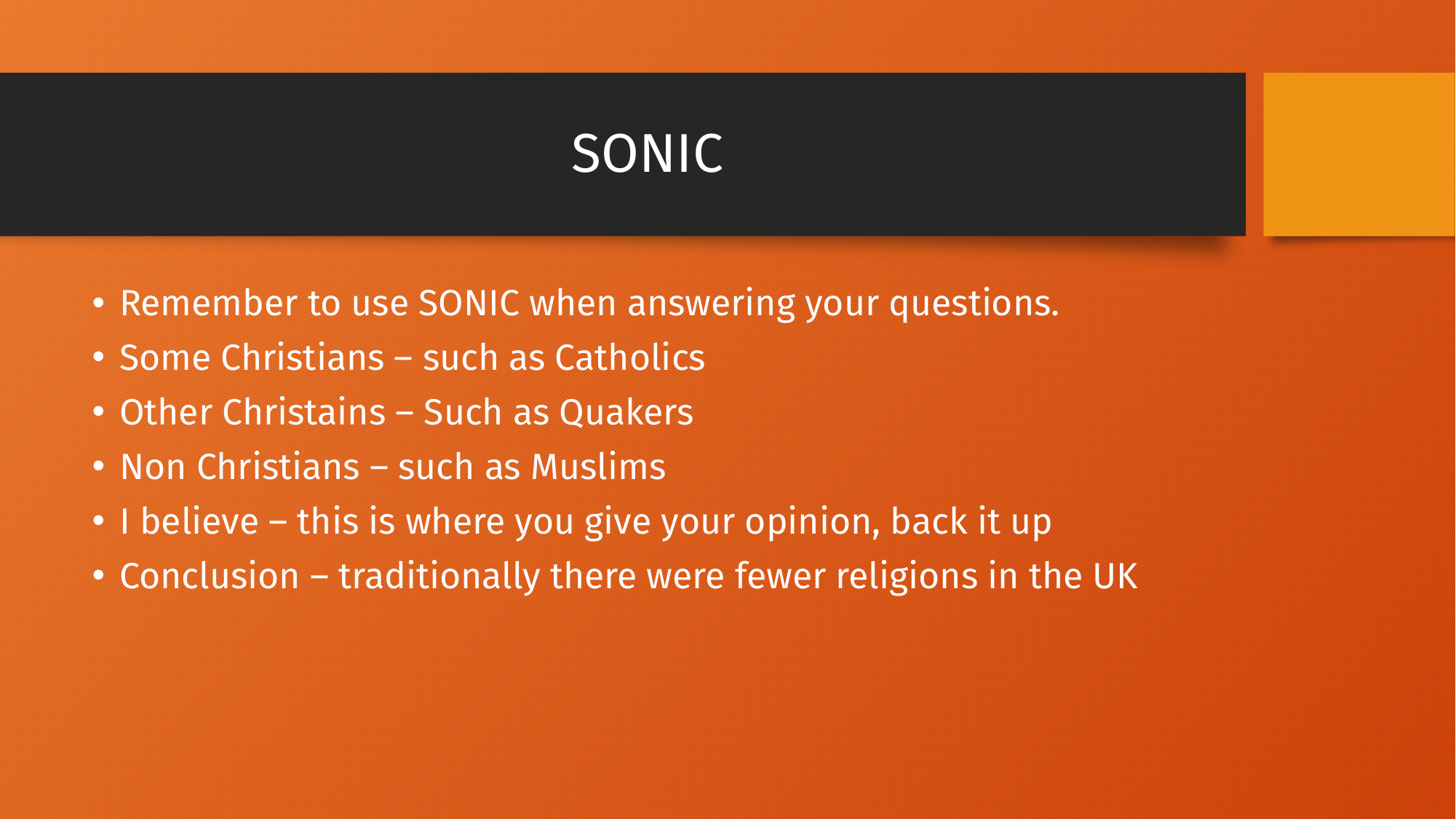

# SONIC
Remember to use SONIC when answering your questions.
Some Christians – such as Catholics
Other Christains – Such as Quakers
Non Christians – such as Muslims
I believe – this is where you give your opinion, back it up
Conclusion – traditionally there were fewer religions in the UK